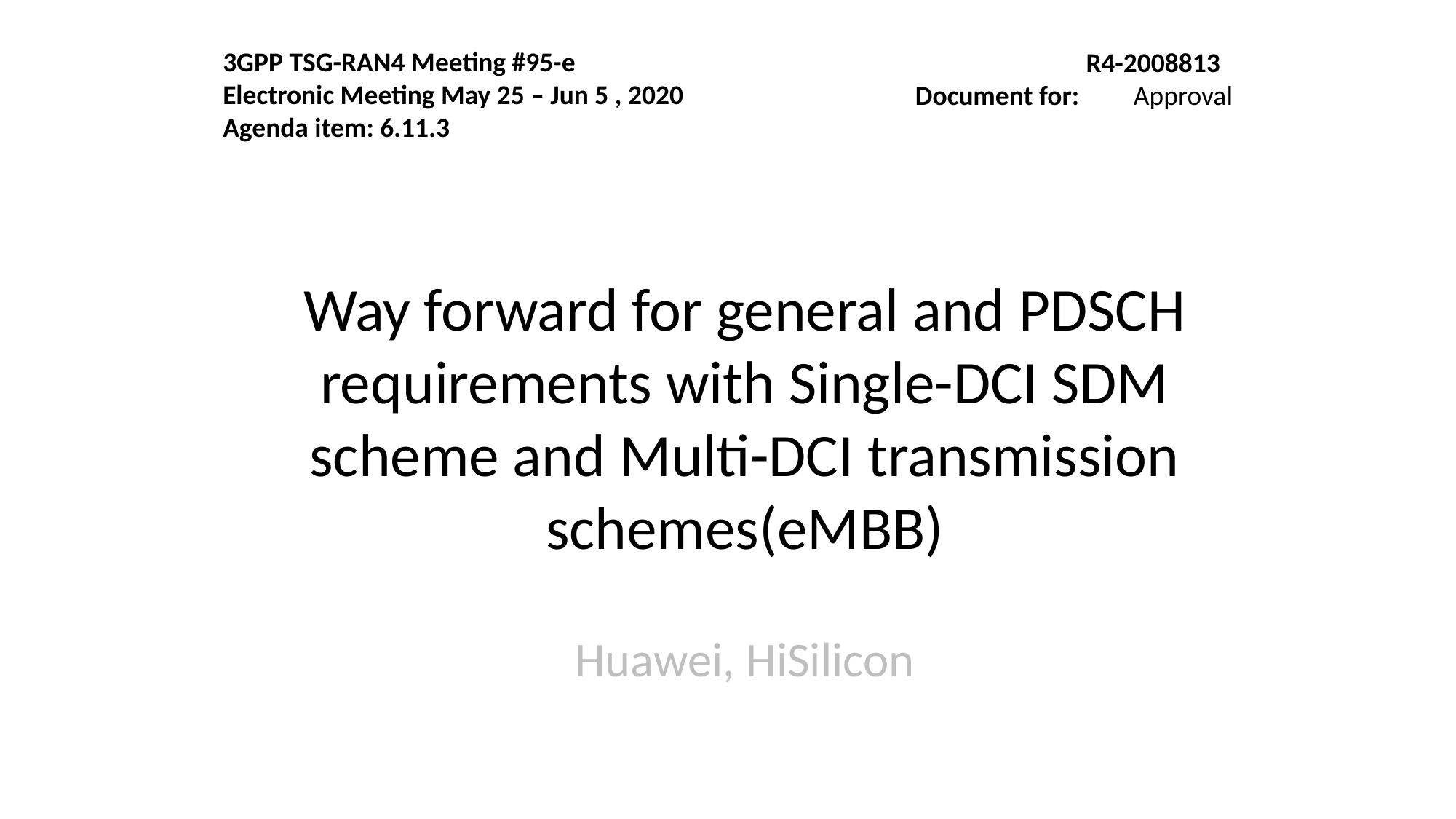

# 3GPP TSG-RAN4 Meeting #95-e Electronic Meeting May 25 – Jun 5 , 2020 Agenda item: 6.11.3
 R4-2008813
Document for:	Approval

Way forward for general and PDSCH requirements with Single-DCI SDM scheme and Multi-DCI transmission schemes(eMBB)
Huawei, HiSilicon